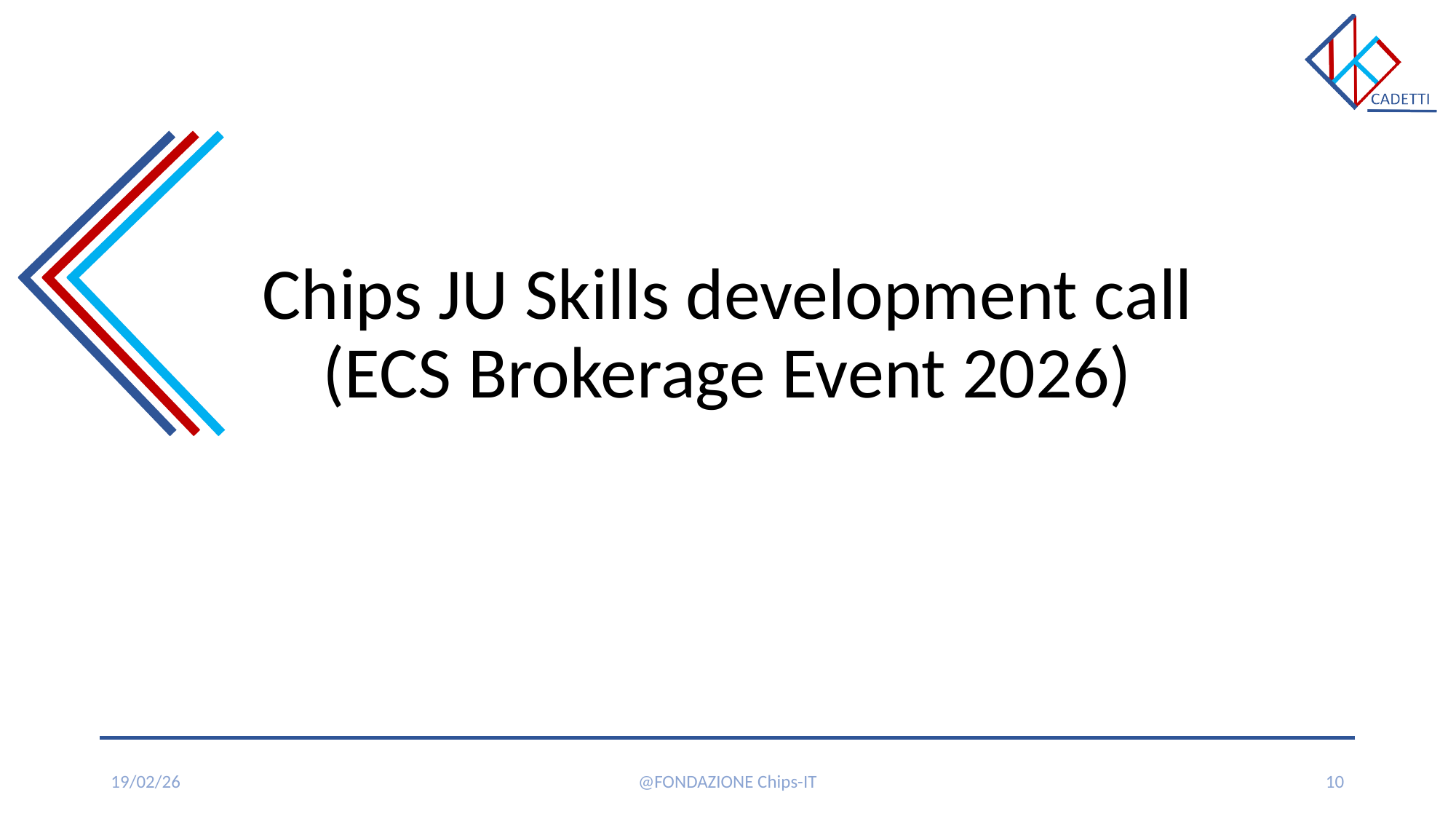

# Chips JU Skills development call (ECS Brokerage Event 2026)

19/02/26
@FONDAZIONE Chips-IT
10